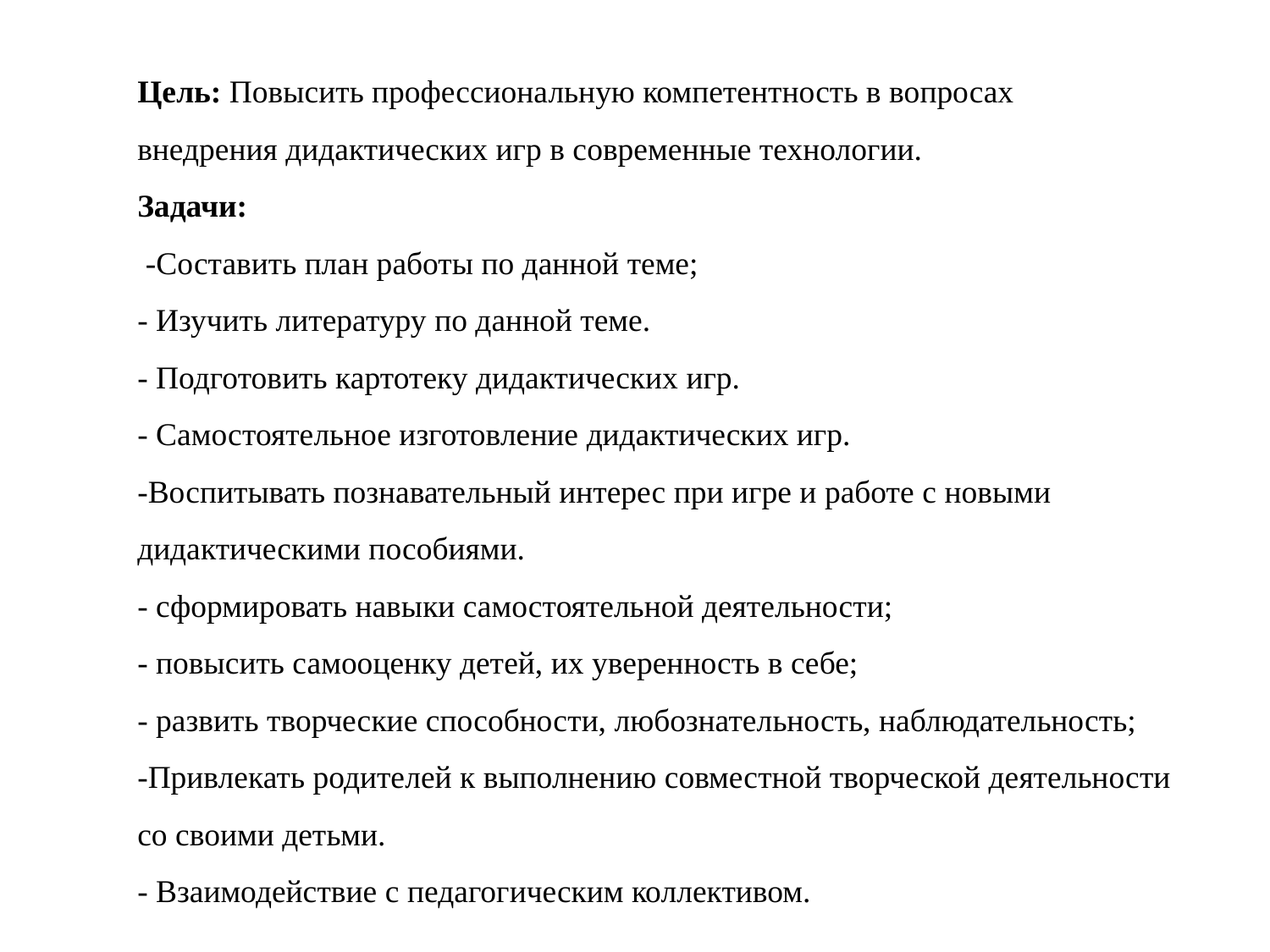

Цель: Повысить профессиональную компетентность в вопросах 
внедрения дидактических игр в современные технологии.
Задачи:
 -Составить план работы по данной теме;
- Изучить литературу по данной теме.
- Подготовить картотеку дидактических игр.
- Самостоятельное изготовление дидактических игр.
-Воспитывать познавательный интерес при игре и работе с новыми дидактическими пособиями.
- сформировать навыки самостоятельной деятельности; 
- повысить самооценку детей, их уверенность в себе; 
- развить творческие способности, любознательность, наблюдательность;
-Привлекать родителей к выполнению совместной творческой деятельности со своими детьми.
- Взаимодействие с педагогическим коллективом.